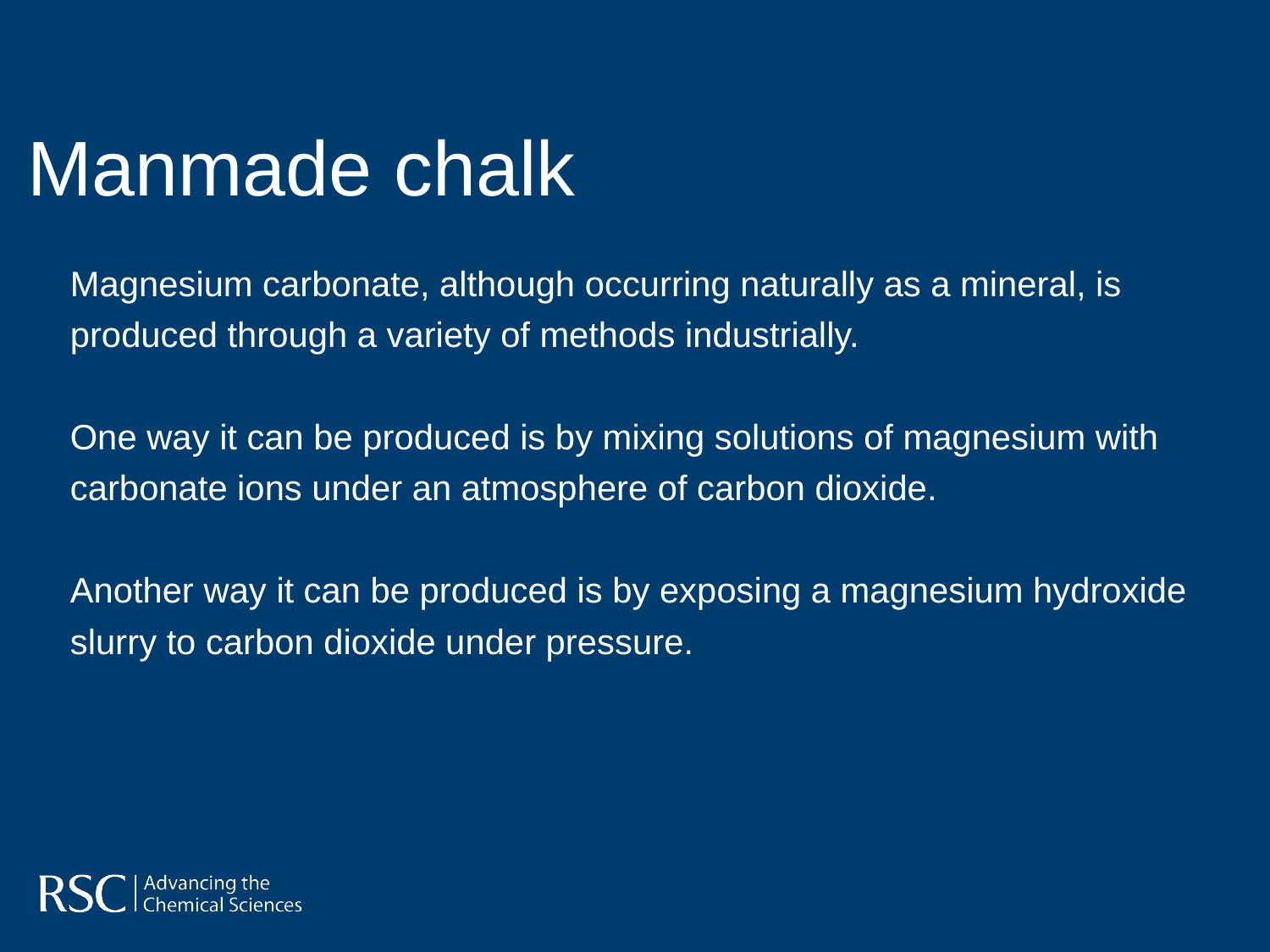

Manmade chalk

Magnesium carbonate, although occurring naturally as a mineral, is
produced through a variety of methods industrially.

One way it can be produced is by mixing solutions of magnesium with
carbonate ions under an atmosphere of carbon dioxide.

Another way it can be produced is by exposing a magnesium hydroxide
slurry to carbon dioxide under pressure.